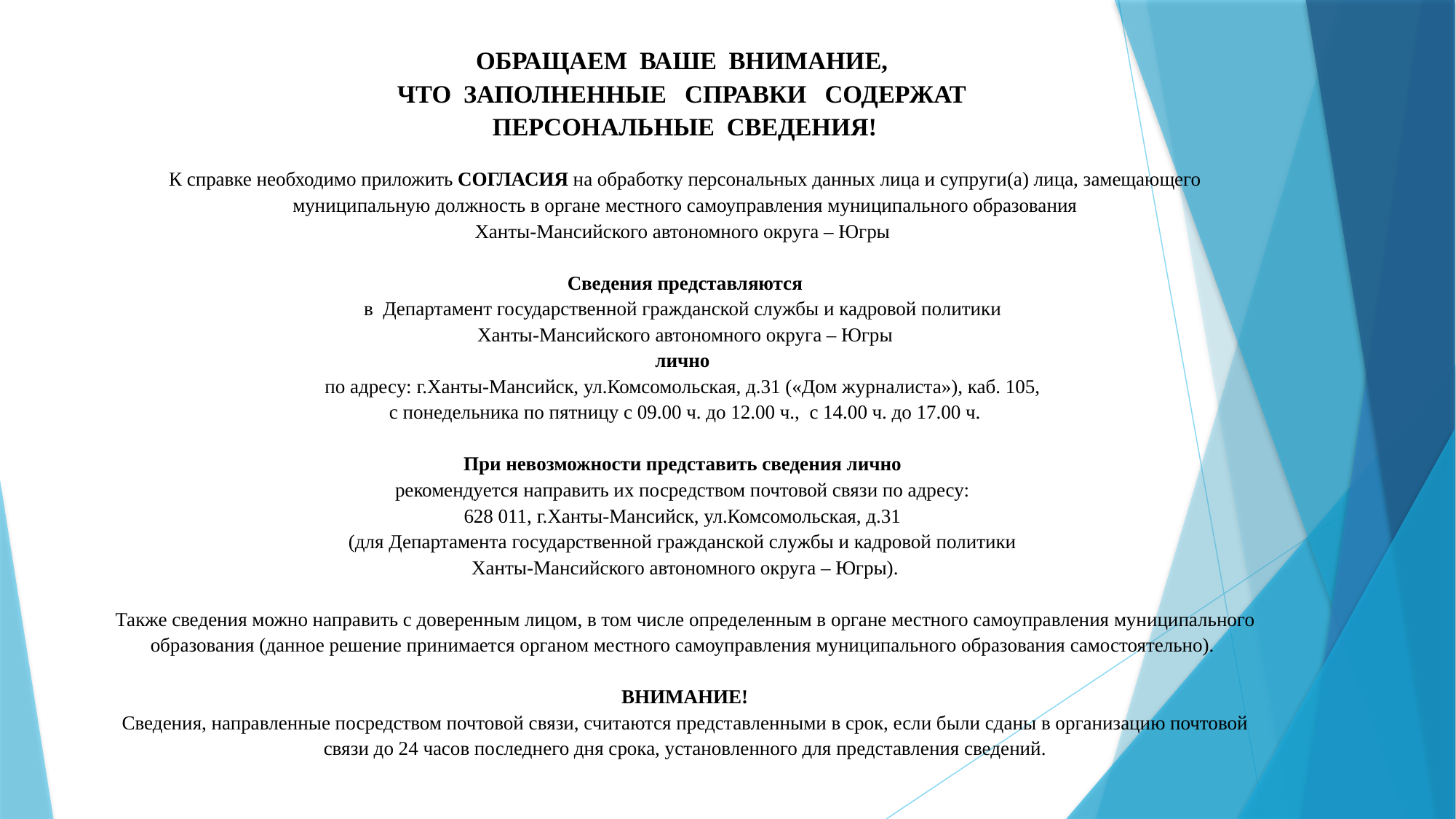

ОБРАЩАЕМ  ВАШЕ  ВНИМАНИЕ,
ЧТО  ЗАПОЛНЕННЫЕ   СПРАВКИ   СОДЕРЖАТ
ПЕРСОНАЛЬНЫЕ  СВЕДЕНИЯ!

К справке необходимо приложить СОГЛАСИЯ на обработку персональных данных лица и супруги(а) лица, замещающего муниципальную должность в органе местного самоуправления муниципального образования
Ханты-Мансийского автономного округа – Югры

Сведения представляются
в  Департамент государственной гражданской службы и кадровой политики
Ханты-Мансийского автономного округа – Югры
лично
по адресу: г.Ханты-Мансийск, ул.Комсомольская, д.31 («Дом журналиста»), каб. 105,
с понедельника по пятницу с 09.00 ч. до 12.00 ч.,  с 14.00 ч. до 17.00 ч.

При невозможности представить сведения лично
рекомендуется направить их посредством почтовой связи по адресу:
628 011, г.Ханты-Мансийск, ул.Комсомольская, д.31
(для Департамента государственной гражданской службы и кадровой политики
Ханты-Мансийского автономного округа – Югры).

Также сведения можно направить с доверенным лицом, в том числе определенным в органе местного самоуправления муниципального образования (данное решение принимается органом местного самоуправления муниципального образования самостоятельно).

ВНИМАНИЕ!
Сведения, направленные посредством почтовой связи, считаются представленными в срок, если были сданы в организацию почтовой связи до 24 часов последнего дня срока, установленного для представления сведений.